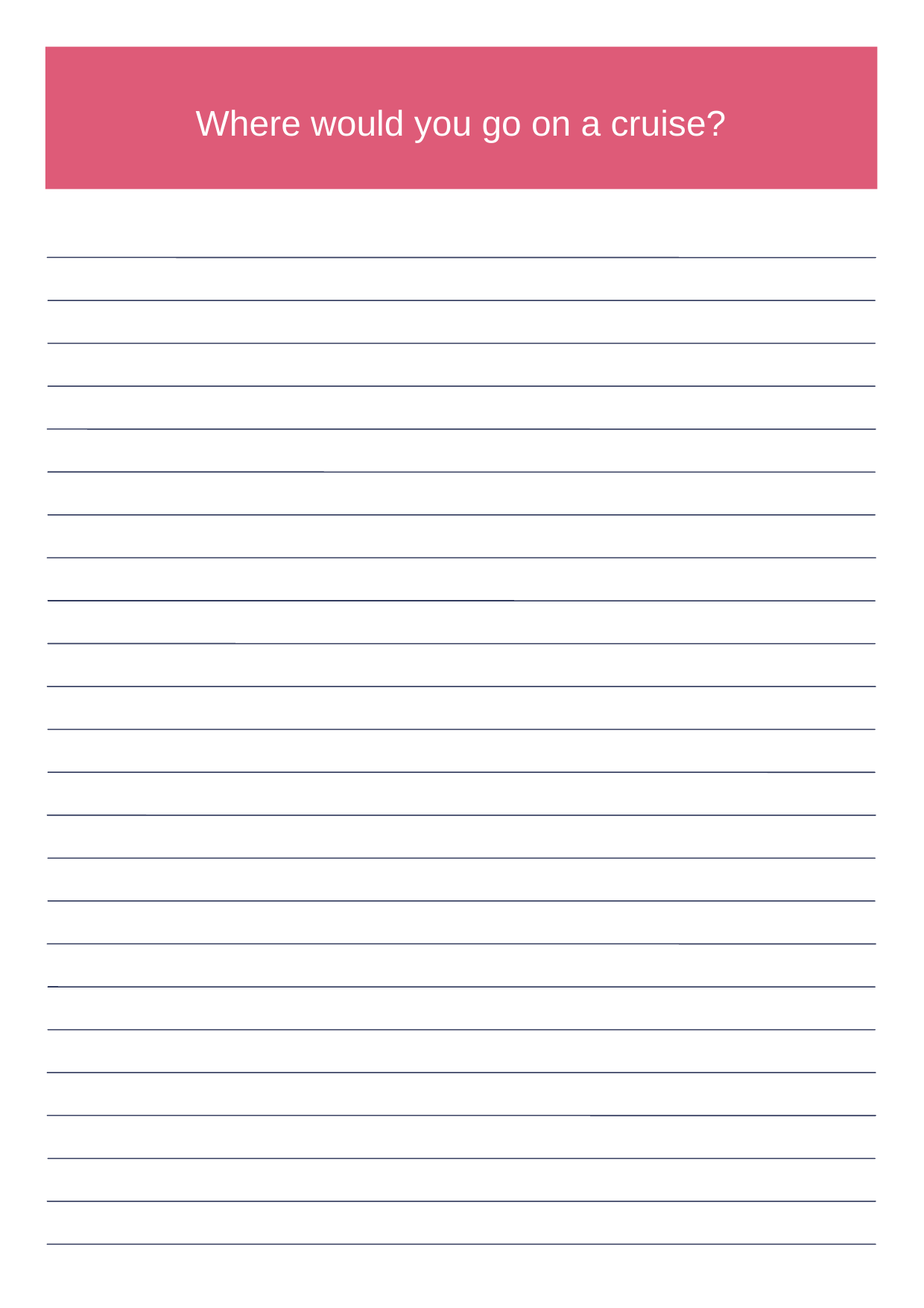

Where would you go on a cruise?